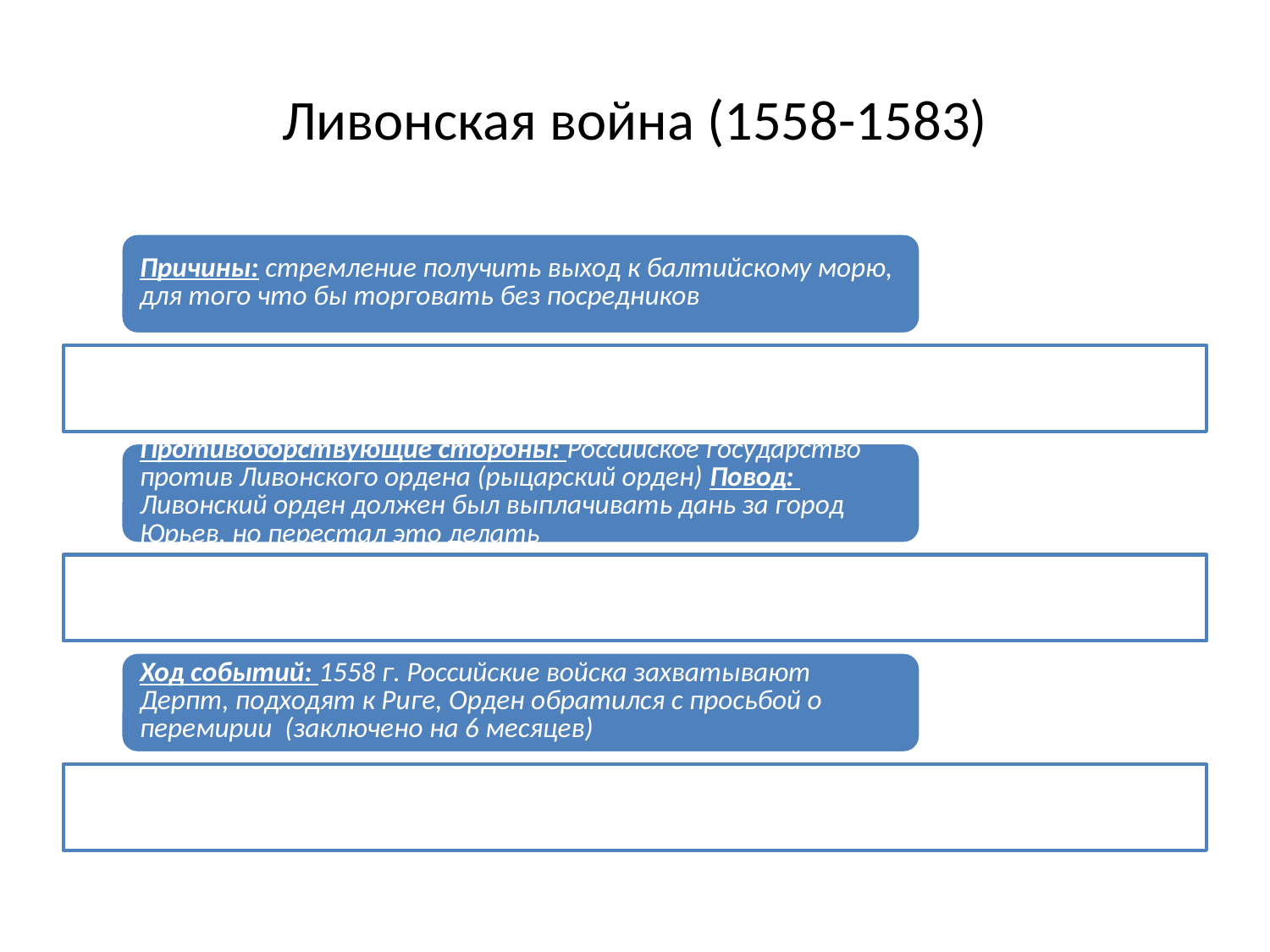

# Ливонская война (1558-1583)
Причины: стремление получить выход к балтийскому морю, для того что бы торговать без посредников
Противоборствующие стороны: Российское государство против Ливонского ордена (рыцарский орден) Повод:  Ливонский орден должен был выплачивать дань за город Юрьев, но перестал это делать
Ход событий: 1558 г. Российские войска захватывают Дерпт, подходят к Риге, Орден обратился с просьбой о перемирии  (заключено на 6 месяцев)